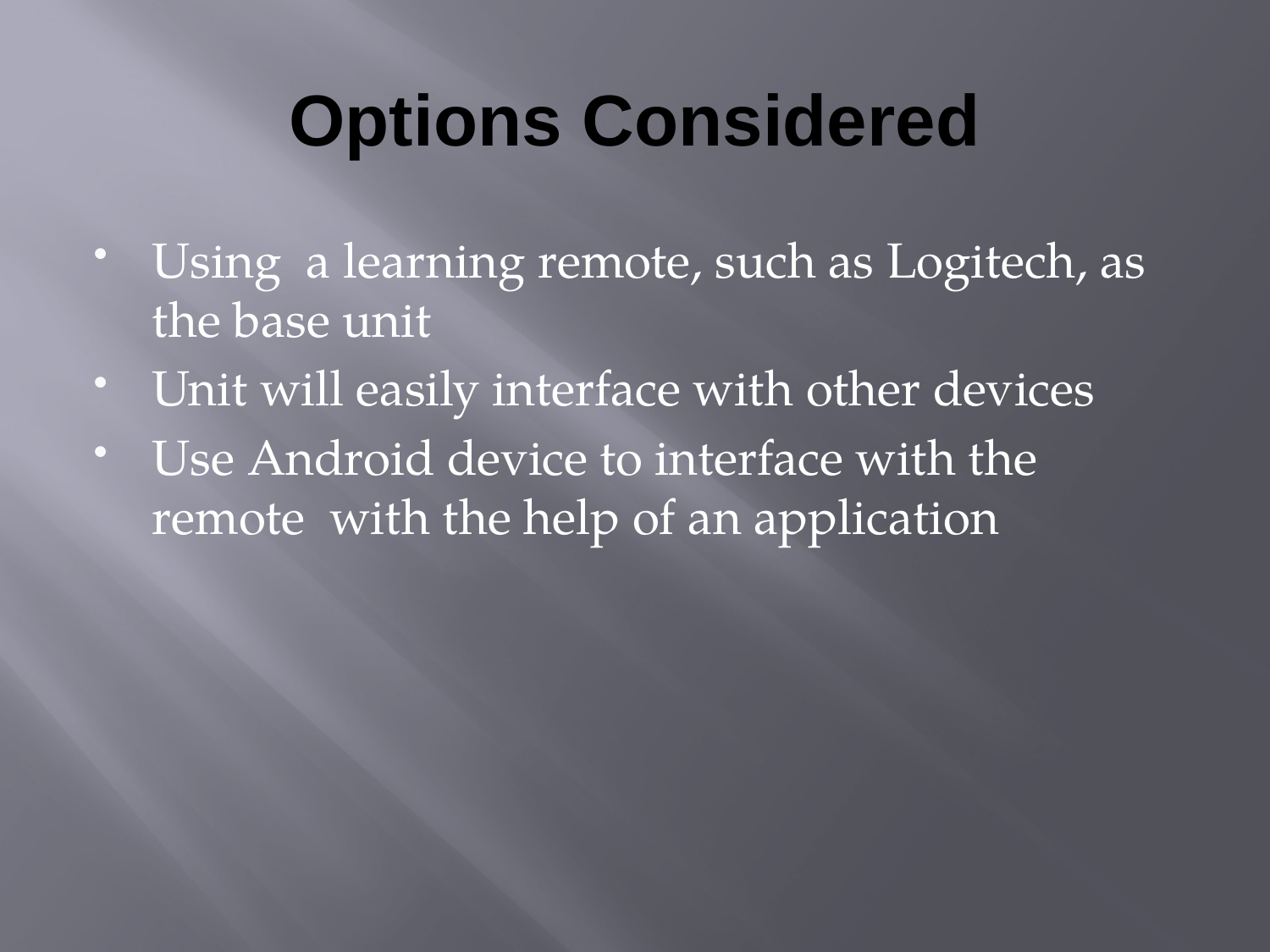

# Options Considered
Using  a learning remote, such as Logitech, as the base unit
Unit will easily interface with other devices
Use Android device to interface with the remote  with the help of an application